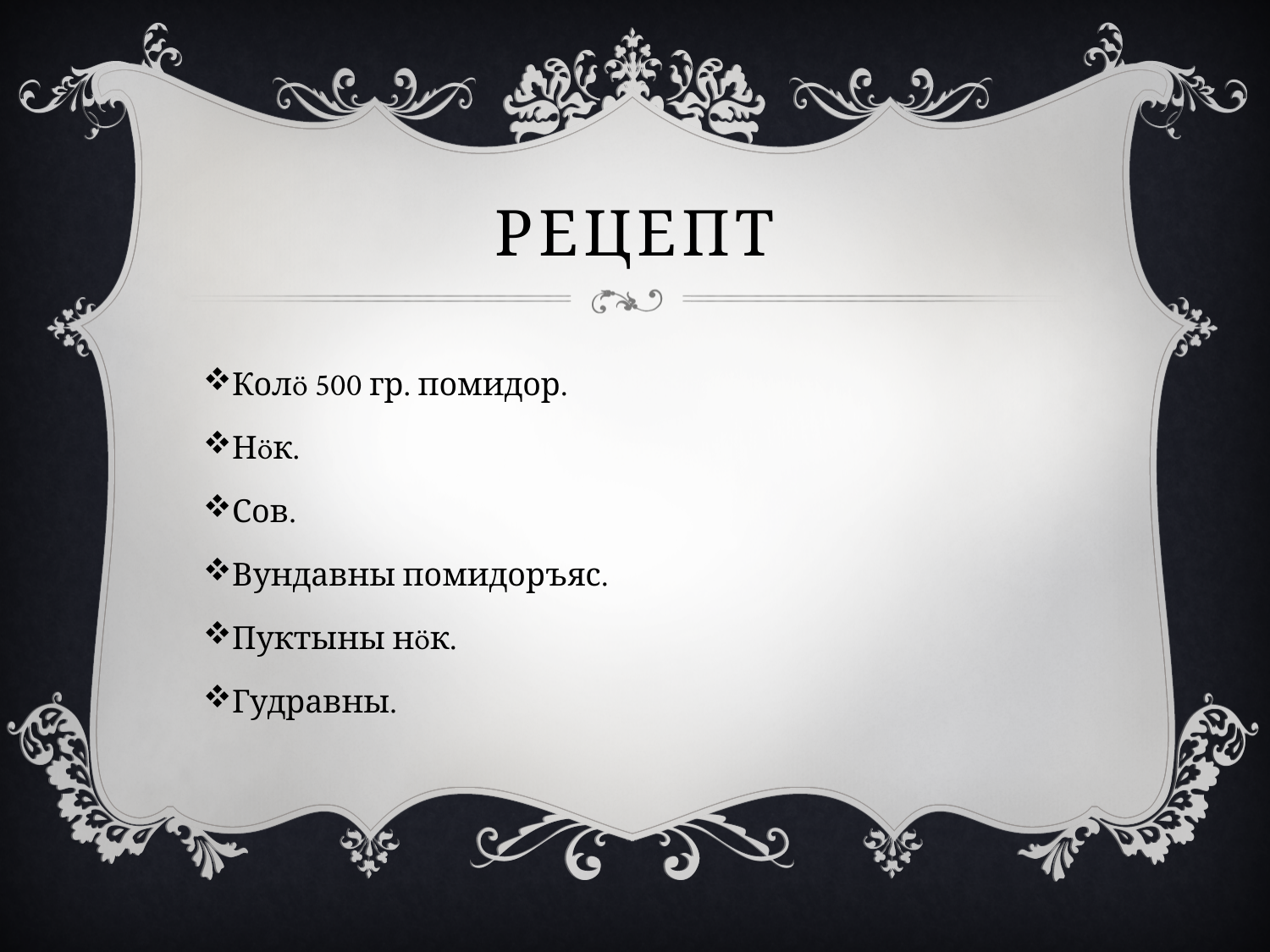

# Рецепт
Колö 500 гр. помидор.
Нöк.
Сов.
Вундавны помидоръяс.
Пуктыны нöк.
Гудравны.